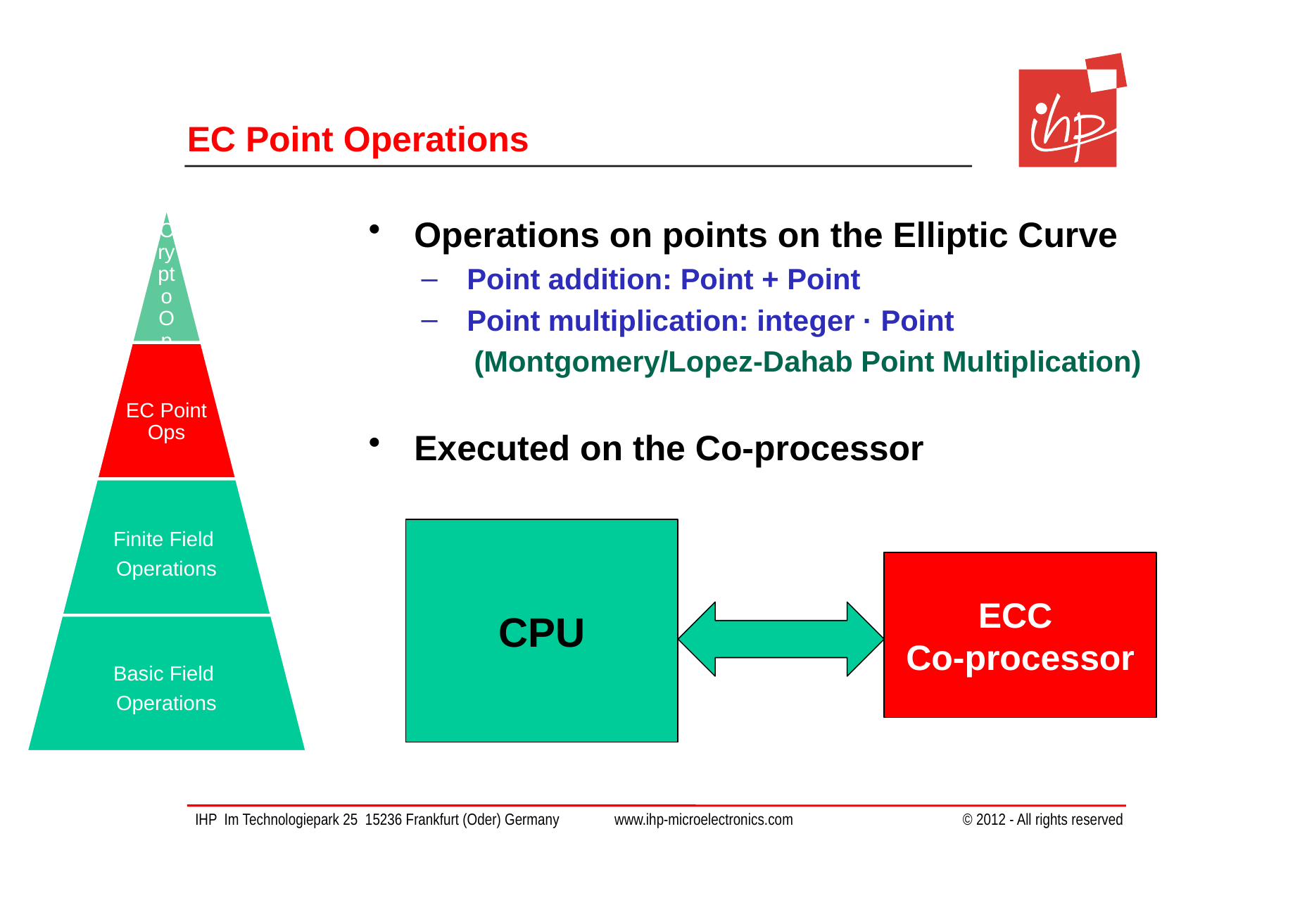

# EC Point Operations
Crypto Ops
EC Point Ops
Finite Field
Operations
Basic Field
Operations
Operations on points on the Elliptic Curve
Point addition: Point + Point
Point multiplication: integer · Point
(Montgomery/Lopez-Dahab Point Multiplication)

Executed on the Co-processor

CPU
ECC
Co-processor